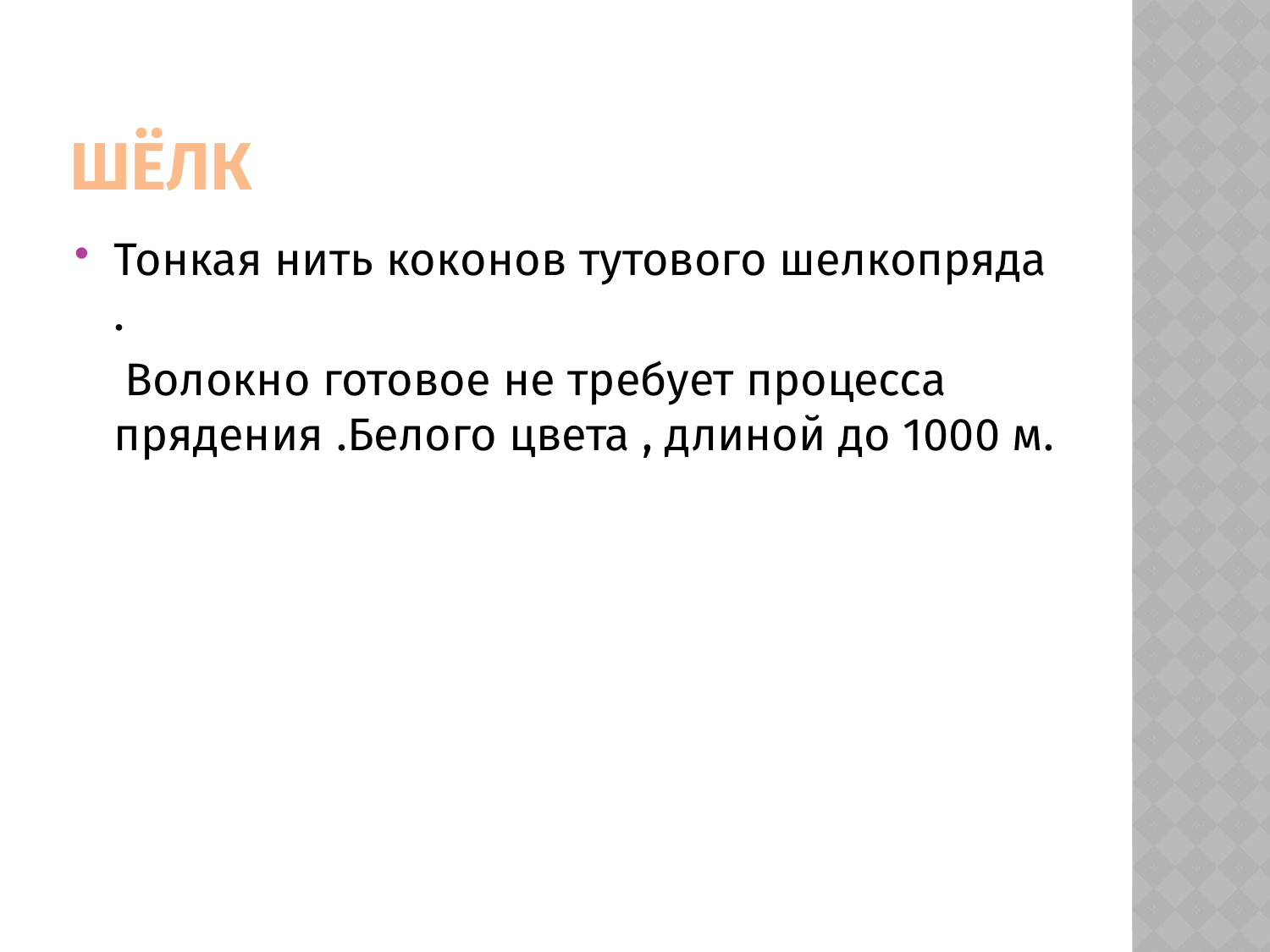

# шёлк
Тонкая нить коконов тутового шелкопряда .
    Волокно готовое не требует процесса прядения .Белого цвета , длиной до 1000 м.